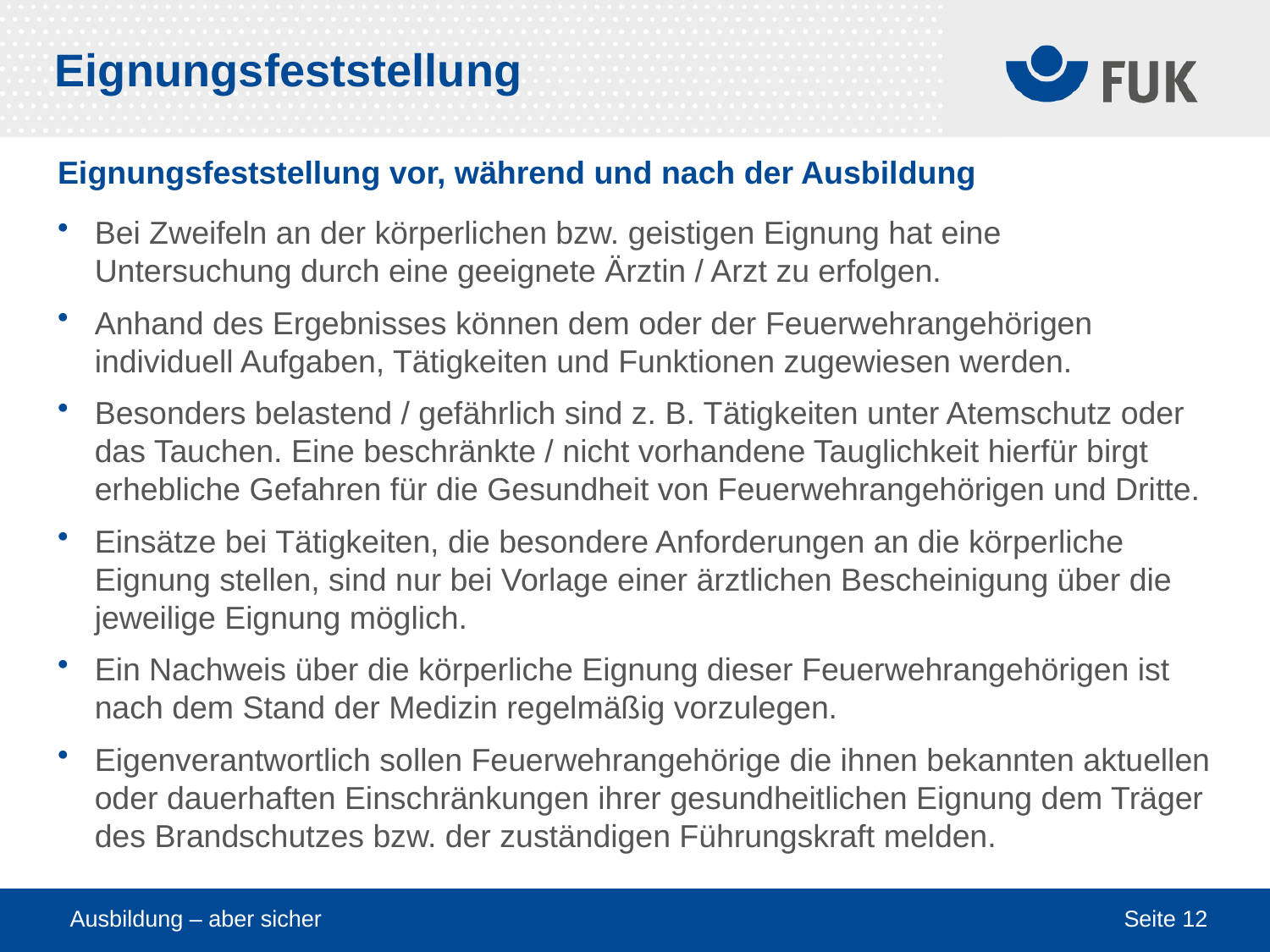

Eignungsfeststellung
Eignungsfeststellung vor, während und nach der Ausbildung
Bei Zweifeln an der körperlichen bzw. geistigen Eignung hat eine  Untersuchung durch eine geeignete Ärztin / Arzt zu erfolgen.
Anhand des Ergebnisses können dem oder der Feuerwehrangehörigen individuell Aufgaben, Tätigkeiten und Funktionen zugewiesen werden.
Besonders belastend / gefährlich sind z. B. Tätigkeiten unter Atemschutz oder das Tauchen. Eine beschränkte / nicht vorhandene Tauglichkeit hierfür birgt erhebliche Gefahren für die Gesundheit von Feuerwehrangehörigen und Dritte.
Einsätze bei Tätigkeiten, die besondere Anforderungen an die körperliche Eignung stellen, sind nur bei Vorlage einer ärztlichen Bescheinigung über die jeweilige Eignung möglich.
Ein Nachweis über die körperliche Eignung dieser Feuerwehrangehörigen ist nach dem Stand der Medizin regelmäßig vorzulegen.
Eigenverantwortlich sollen Feuerwehrangehörige die ihnen bekannten aktuellen oder dauerhaften Einschränkungen ihrer gesundheitlichen Eignung dem Träger des Brandschutzes bzw. der zuständigen Führungskraft melden.
Ausbildung – aber sicher
Seite 12